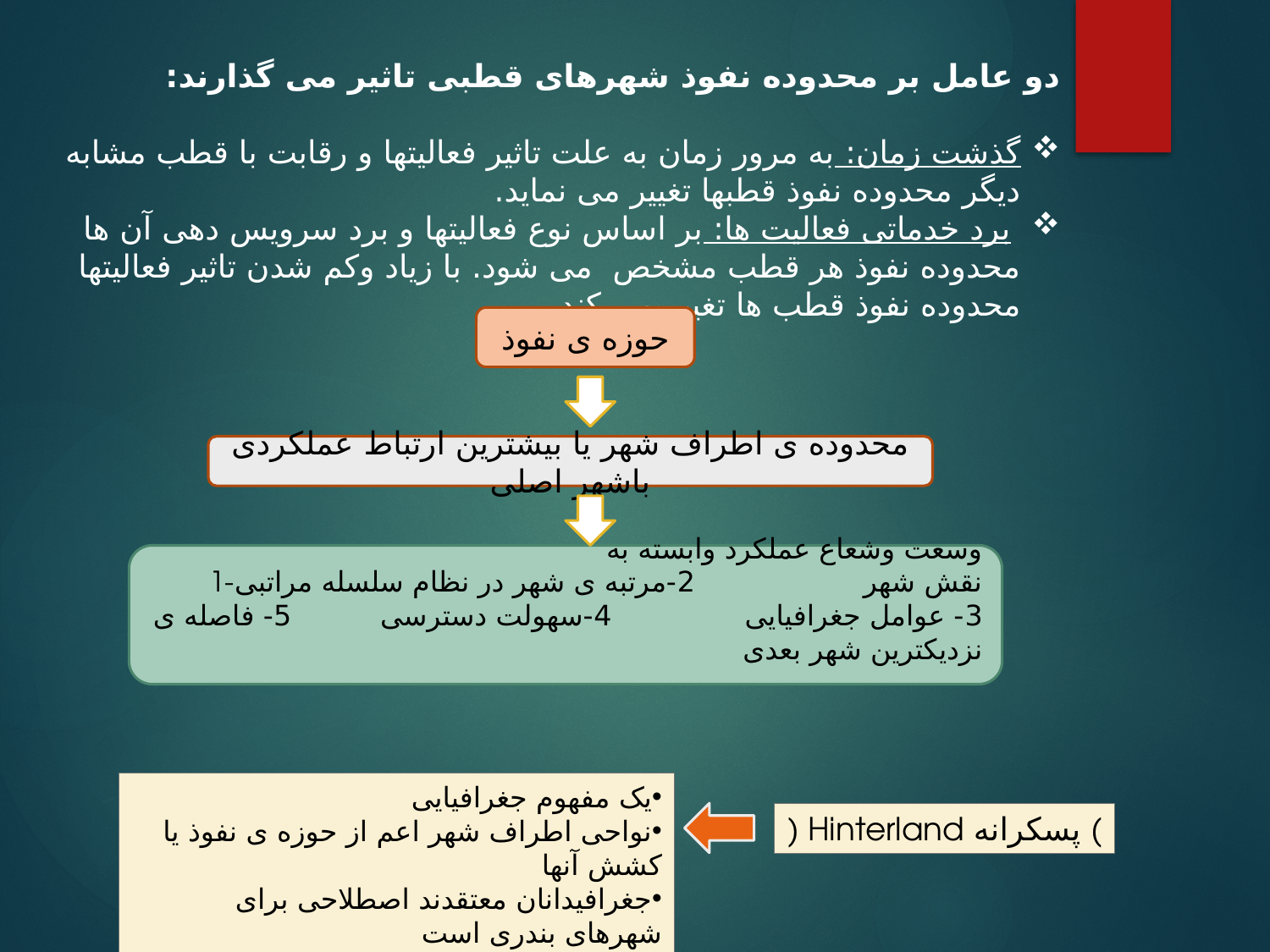

دو عامل بر محدوده نفوذ شهرهای قطبی تاثیر می گذارند:

گذشت زمان: به مرور زمان به علت تاثیر فعالیتها و رقابت با قطب مشابه دیگر محدوده نفوذ قطبها تغییر می نماید.
 برد خدماتی فعالیت ها: بر اساس نوع فعالیتها و برد سرویس دهی آن ها محدوده نفوذ هر قطب مشخص  می شود. با زیاد وکم شدن تاثیر فعالیتها محدوده نفوذ قطب ها تغییر می کند.
حوزه ی نفوذ

محدوده ی اطراف شهر یا بیشترین ارتباط عملکردی باشهر اصلی

وسعت وشعاع عملکرد وابسته به
     1-نقش شهر                   2-مرتبه ی شهر در نظام سلسله مراتبی
3- عوامل جغرافیایی               4-سهولت دسترسی          5- فاصله ی نزدیکترین شهر بعدی

یک مفهوم جغرافیایی
نواحی اطراف شهر اعم از حوزه ی نفوذ یا کشش آنها
جغرافیدانان معتقدند اصطلاحی برای شهرهای بندری است

) Hinterland پسکرانه (